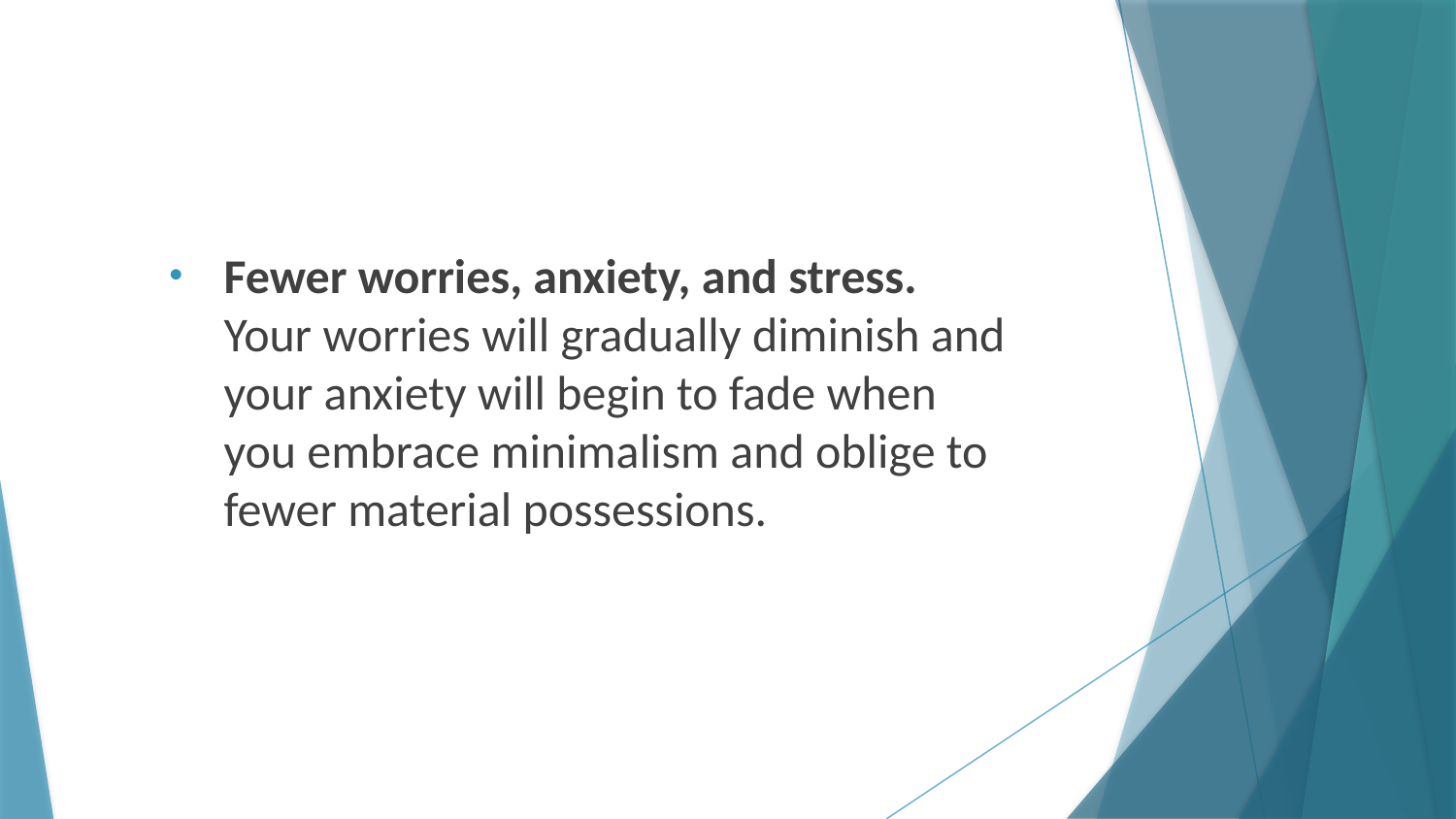

Fewer worries, anxiety, and stress. Your worries will gradually diminish and your anxiety will begin to fade when you embrace minimalism and oblige to fewer material possessions.